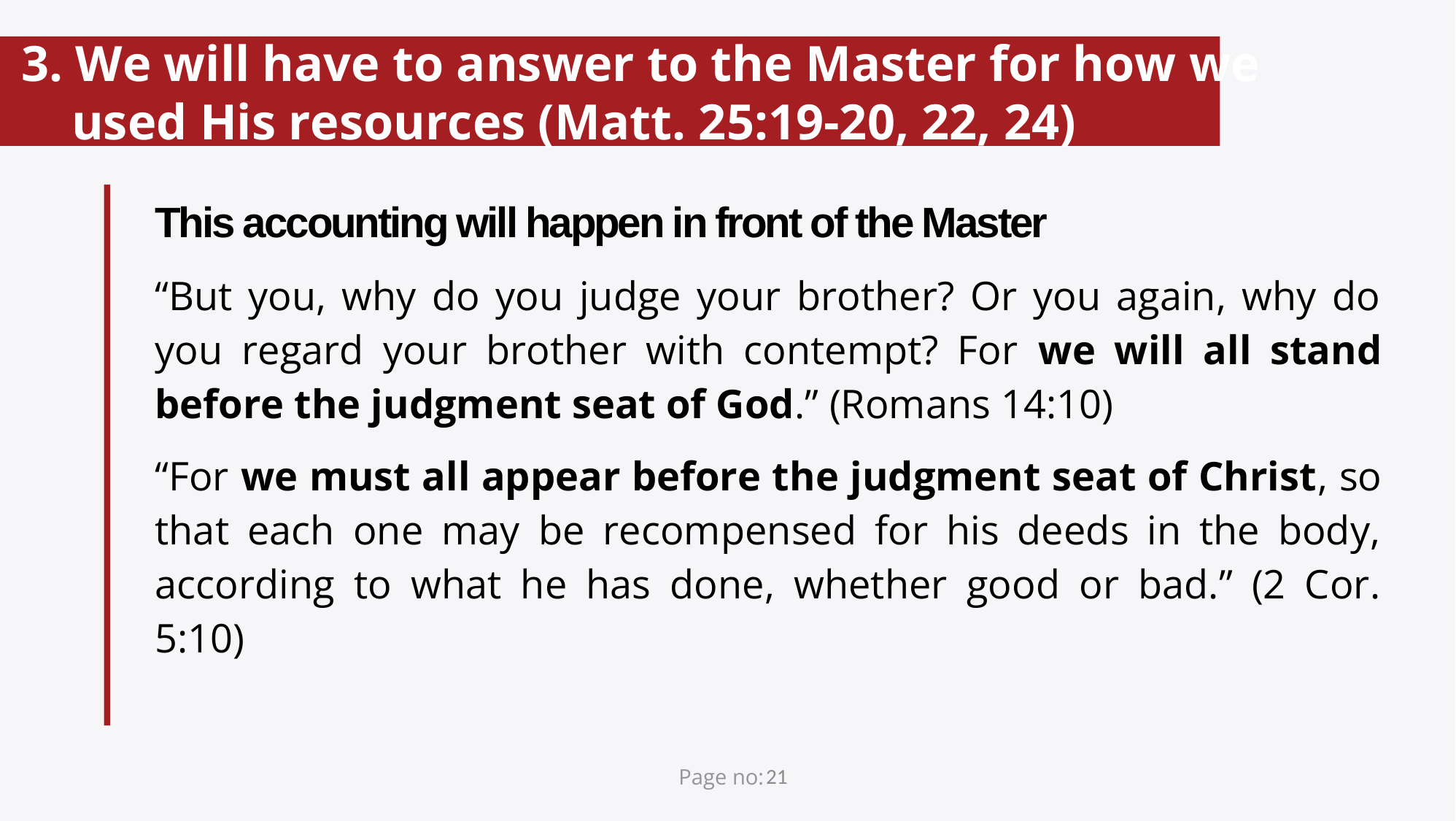

# 3. We will have to answer to the Master for how we used His resources (Matt. 25:19-20, 22, 24)
This accounting will happen in front of the Master
“But you, why do you judge your brother? Or you again, why do you regard your brother with contempt? For we will all stand before the judgment seat of God.” (Romans 14:10)
“For we must all appear before the judgment seat of Christ, so that each one may be recompensed for his deeds in the body, according to what he has done, whether good or bad.” (2 Cor. 5:10)